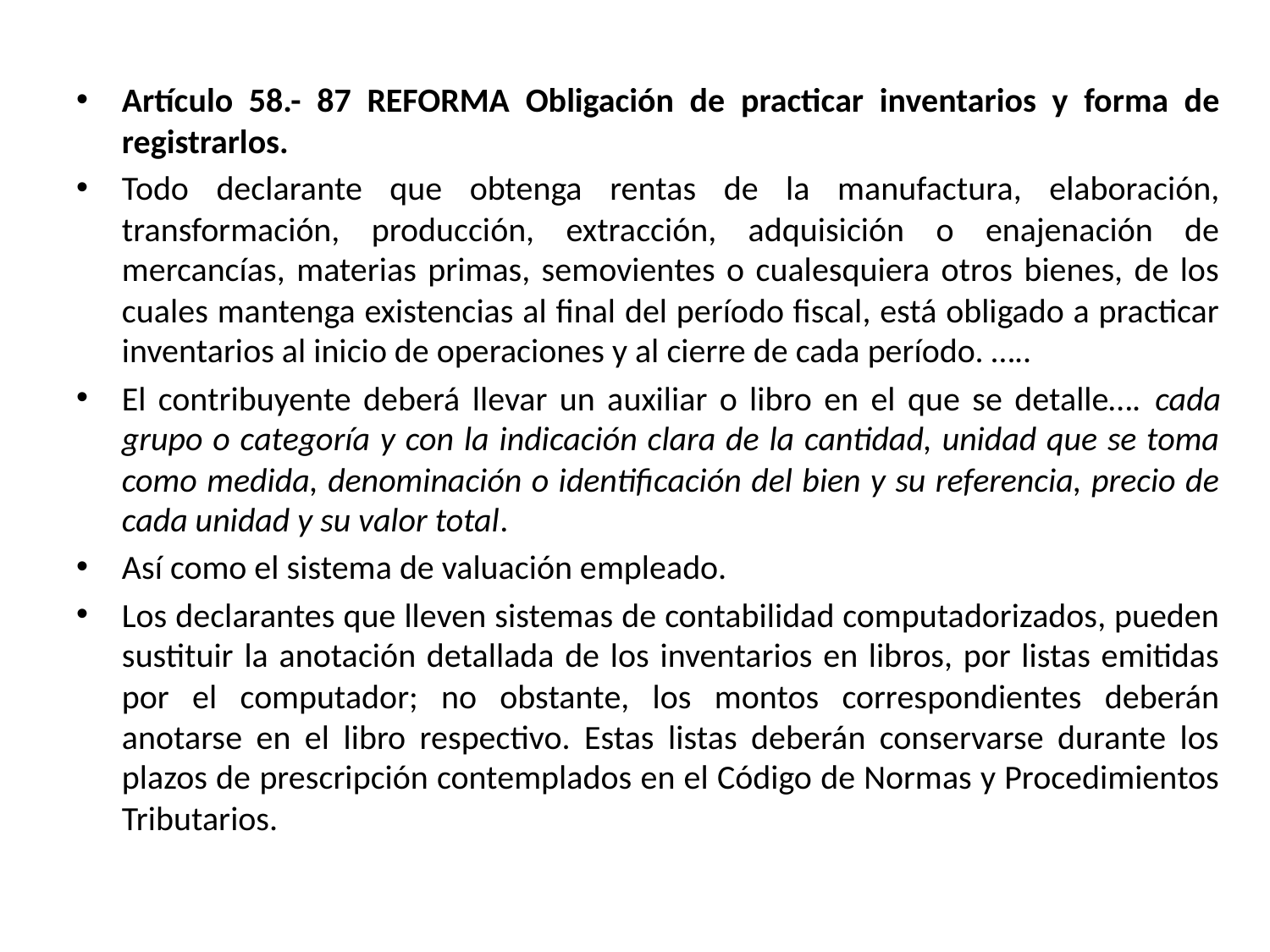

Artículo 58.- 87 REFORMA Obligación de practicar inventarios y forma de registrarlos.
Todo declarante que obtenga rentas de la manufactura, elaboración, transformación, producción, extracción, adquisición o enajenación de mercancías, materias primas, semovientes o cualesquiera otros bienes, de los cuales mantenga existencias al final del período fiscal, está obligado a practicar inventarios al inicio de operaciones y al cierre de cada período. …..
El contribuyente deberá llevar un auxiliar o libro en el que se detalle…. cada grupo o categoría y con la indicación clara de la cantidad, unidad que se toma como medida, denominación o identificación del bien y su referencia, precio de cada unidad y su valor total.
Así como el sistema de valuación empleado.
Los declarantes que lleven sistemas de contabilidad computadorizados, pueden sustituir la anotación detallada de los inventarios en libros, por listas emitidas por el computador; no obstante, los montos correspondientes deberán anotarse en el libro respectivo. Estas listas deberán conservarse durante los plazos de prescripción contemplados en el Código de Normas y Procedimientos Tributarios.